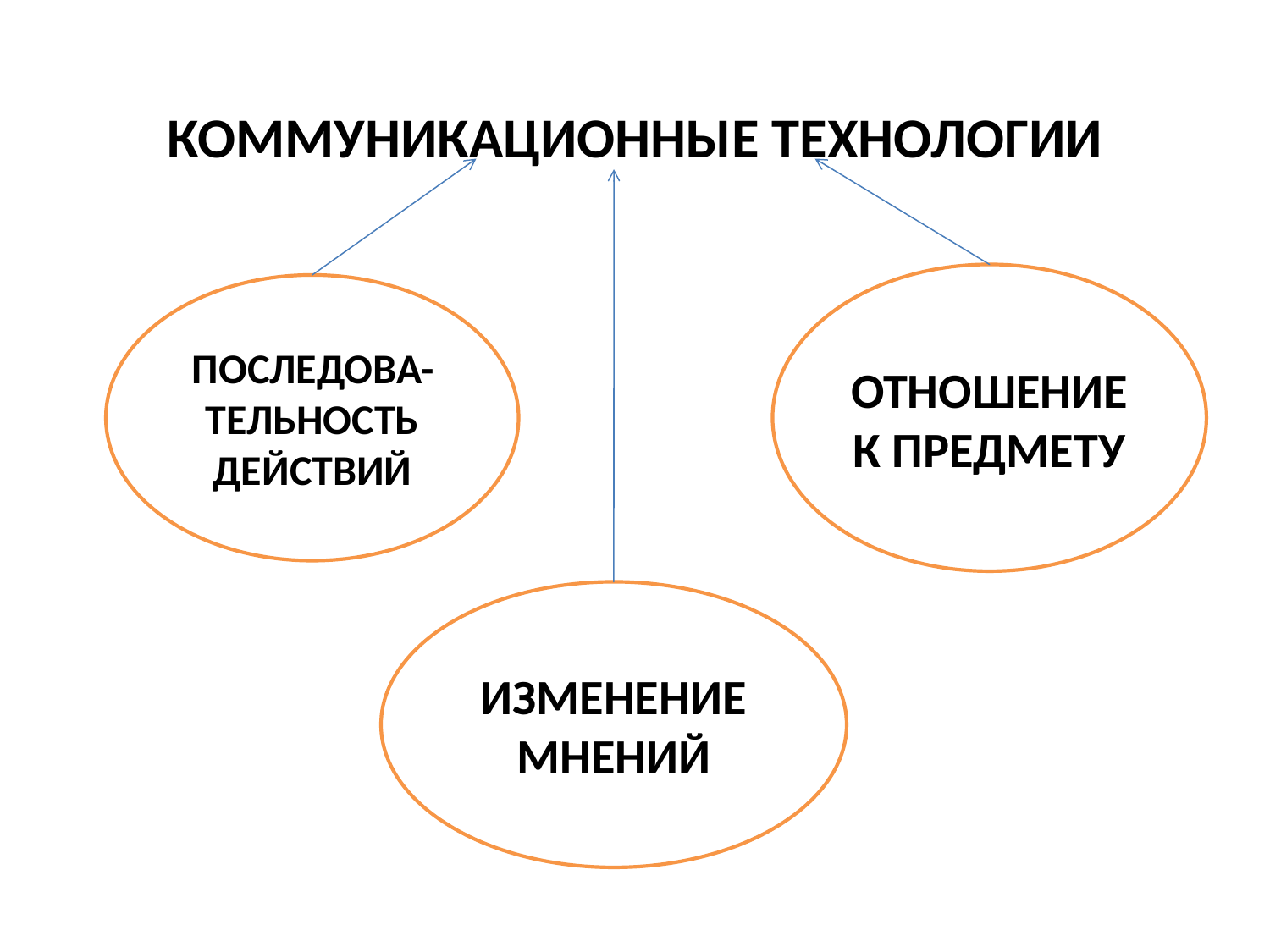

КОММУНИКАЦИОННЫЕ ТЕХНОЛОГИИ
ОТНОШЕНИЕ К ПРЕДМЕТУ
ПОСЛЕДОВА-ТЕЛЬНОСТЬ ДЕЙСТВИЙ
ИЗМЕНЕНИЕ МНЕНИЙ